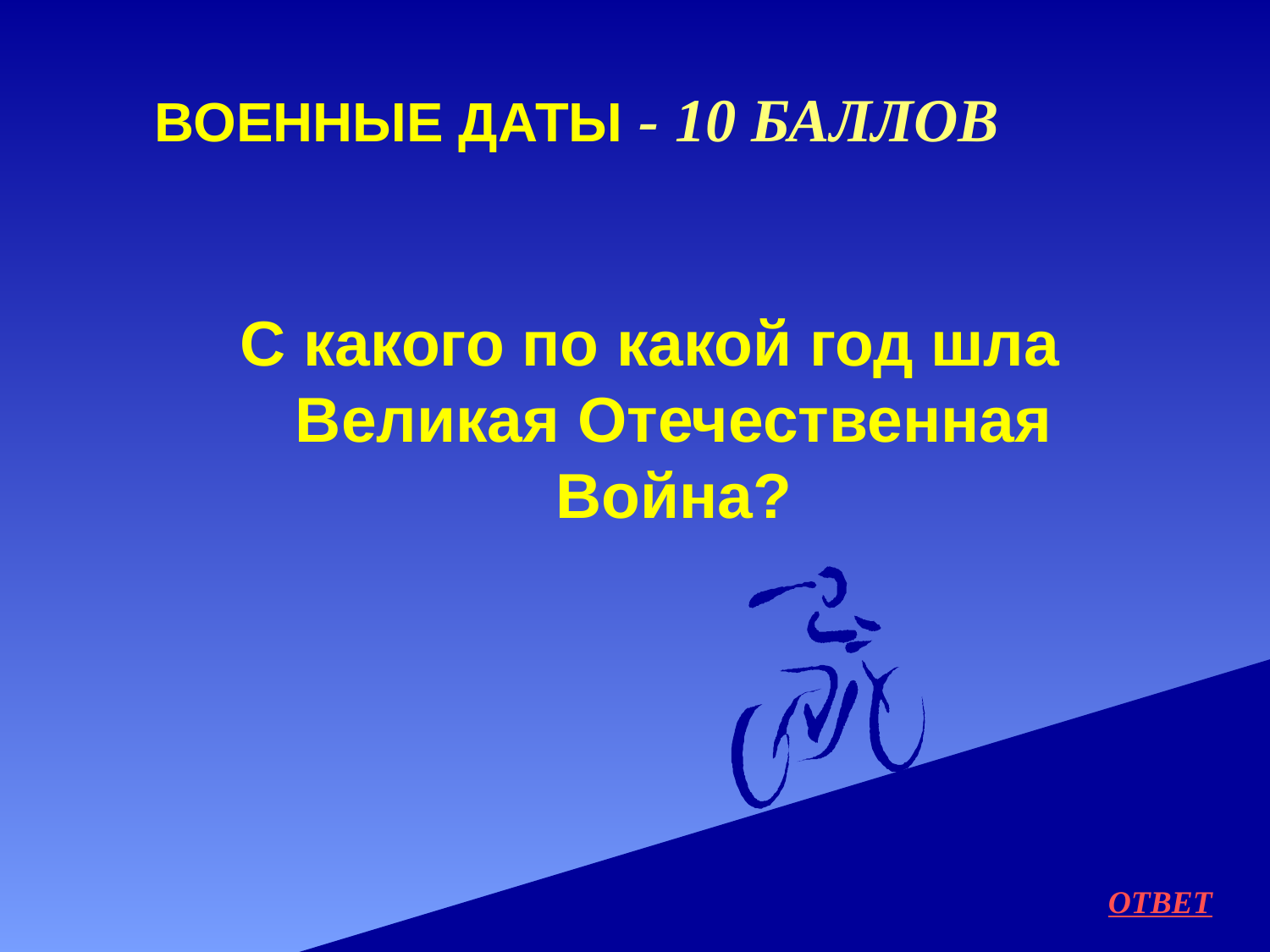

# Военные даты - 10 баллов
С какого по какой год шла Великая Отечественная Война?
ОТВЕТ